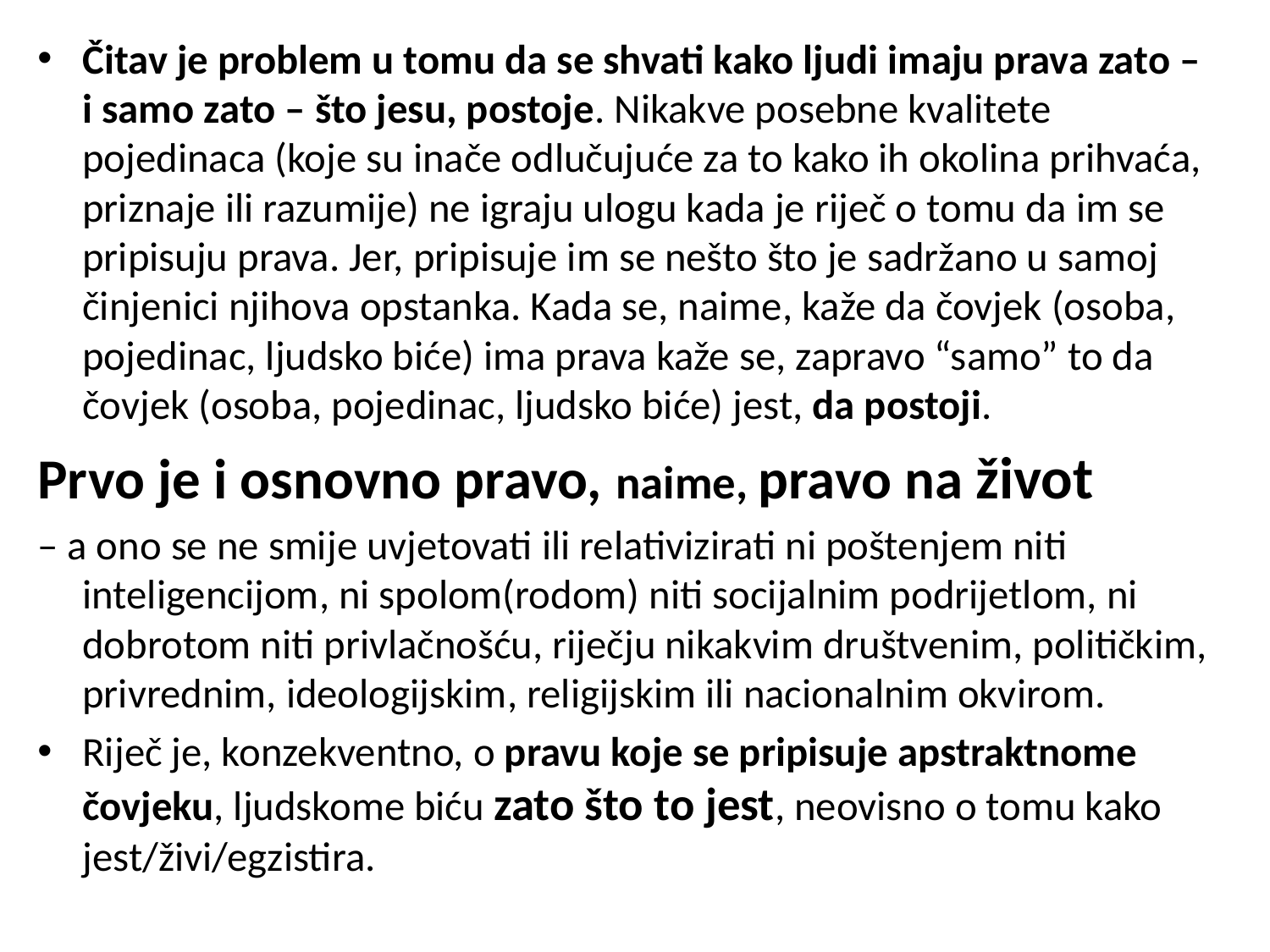

Čitav je problem u tomu da se shvati kako ljudi imaju prava zato – i samo zato – što jesu, postoje. Nikakve posebne kvalitete pojedinaca (koje su inače odlučujuće za to kako ih okolina prihvaća, priznaje ili razumije) ne igraju ulogu kada je riječ o tomu da im se pripisuju prava. Jer, pripisuje im se nešto što je sadržano u samoj činjenici njihova opstanka. Kada se, naime, kaže da čovjek (osoba, pojedinac, ljudsko biće) ima prava kaže se, zapravo “samo” to da čovjek (osoba, pojedinac, ljudsko biće) jest, da postoji.
Prvo je i osnovno pravo, naime, pravo na život
– a ono se ne smije uvjetovati ili relativizirati ni poštenjem niti inteligencijom, ni spolom(rodom) niti socijalnim podrijetlom, ni dobrotom niti privlačnošću, riječju nikakvim društvenim, političkim, privrednim, ideologijskim, religijskim ili nacionalnim okvirom.
Riječ je, konzekventno, o pravu koje se pripisuje apstraktnome čovjeku, ljudskome biću zato što to jest, neovisno o tomu kako jest/živi/egzistira.